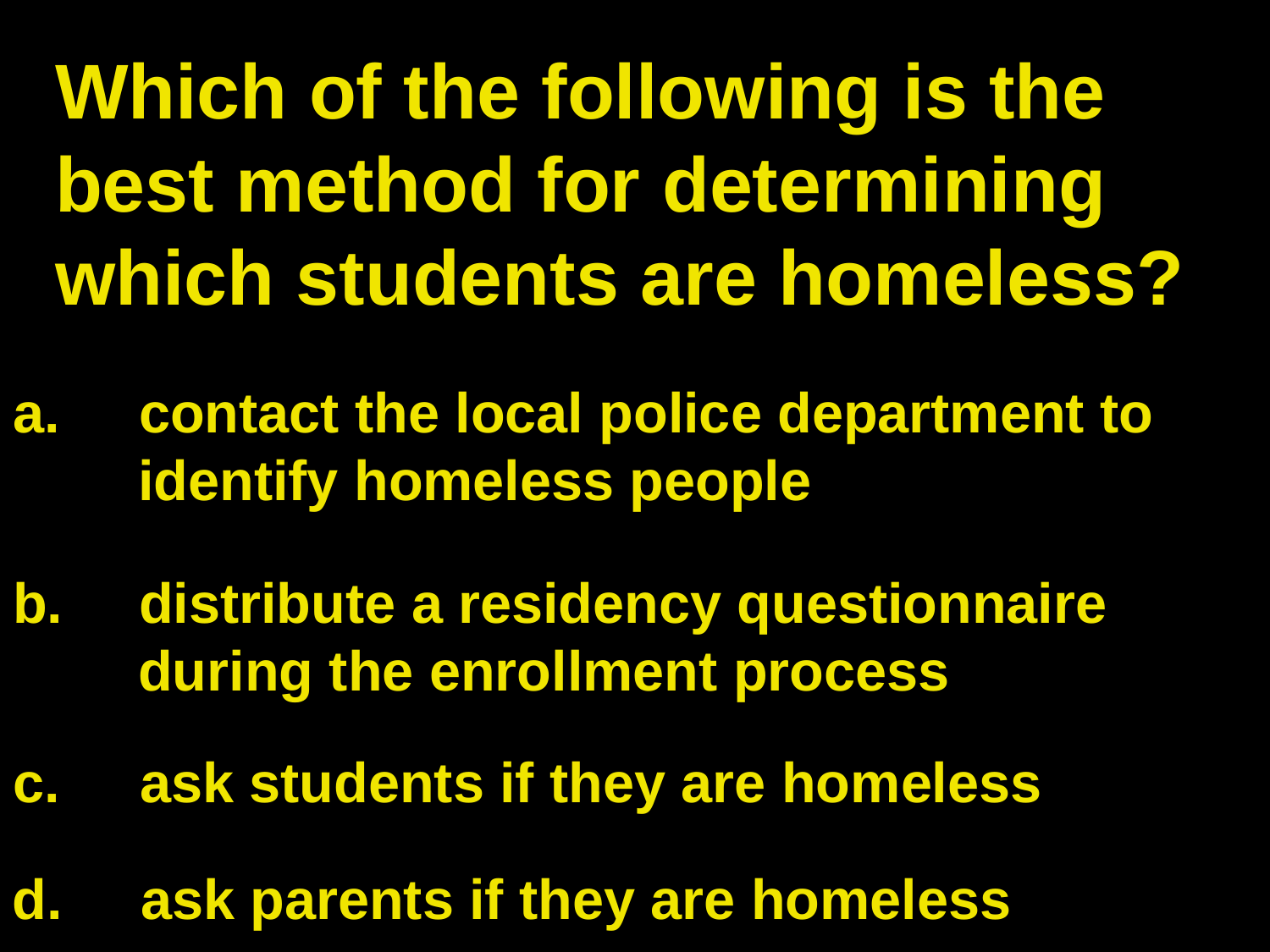

# Which of the following is the best method for determining which students are homeless?
    contact the local police department to
        identify homeless people
    distribute a residency questionnaire
        during the enrollment process
c.	ask students if they are homeless

d.     ask parents if they are homeless